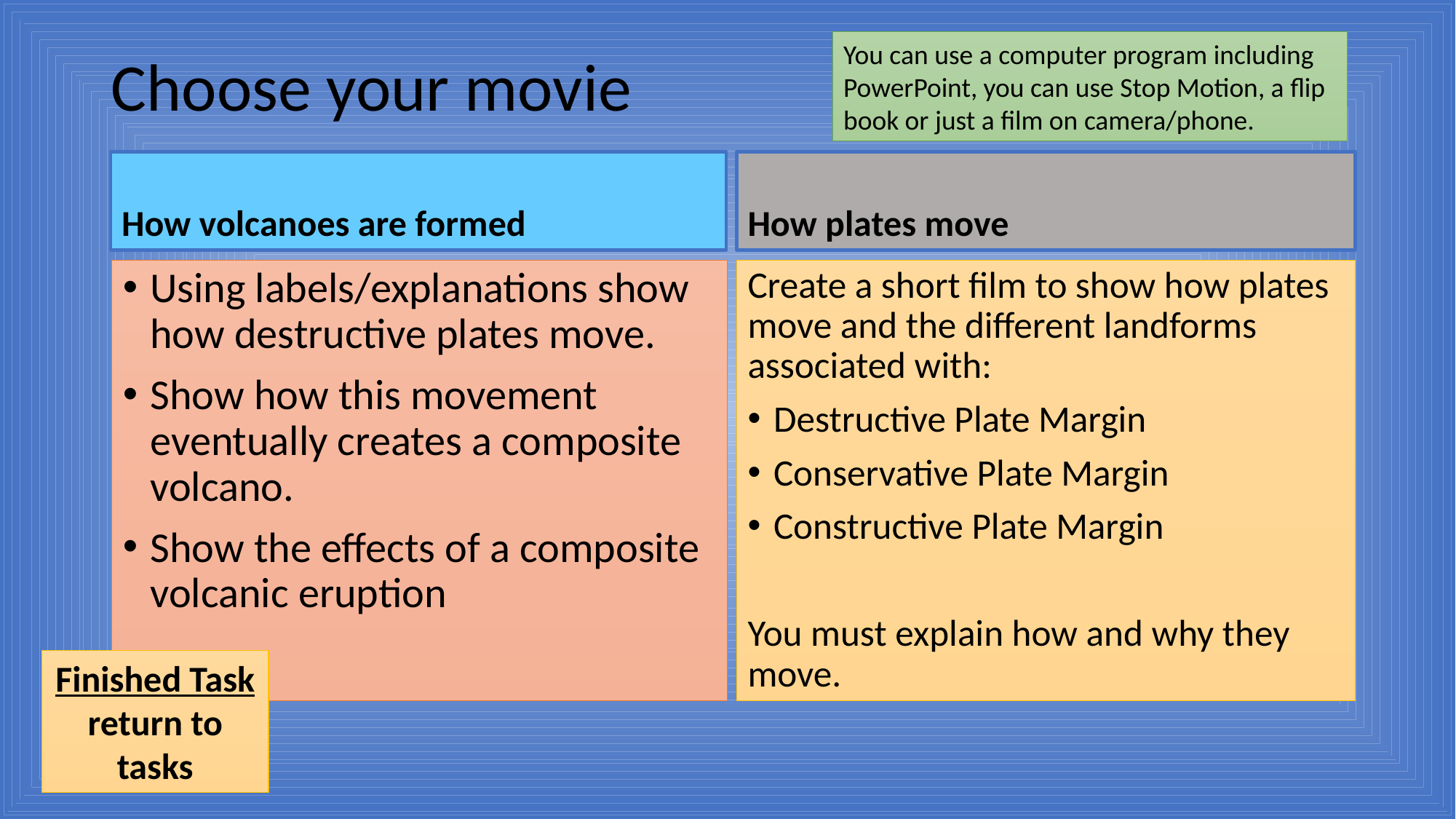

You can use a computer program including PowerPoint, you can use Stop Motion, a flip book or just a film on camera/phone.
# Choose your movie
How volcanoes are formed
How plates move
Using labels/explanations show how destructive plates move.
Show how this movement eventually creates a composite volcano.
Show the effects of a composite volcanic eruption
Create a short film to show how plates move and the different landforms associated with:
Destructive Plate Margin
Conservative Plate Margin
Constructive Plate Margin

You must explain how and why they move.
Finished Task return to tasks